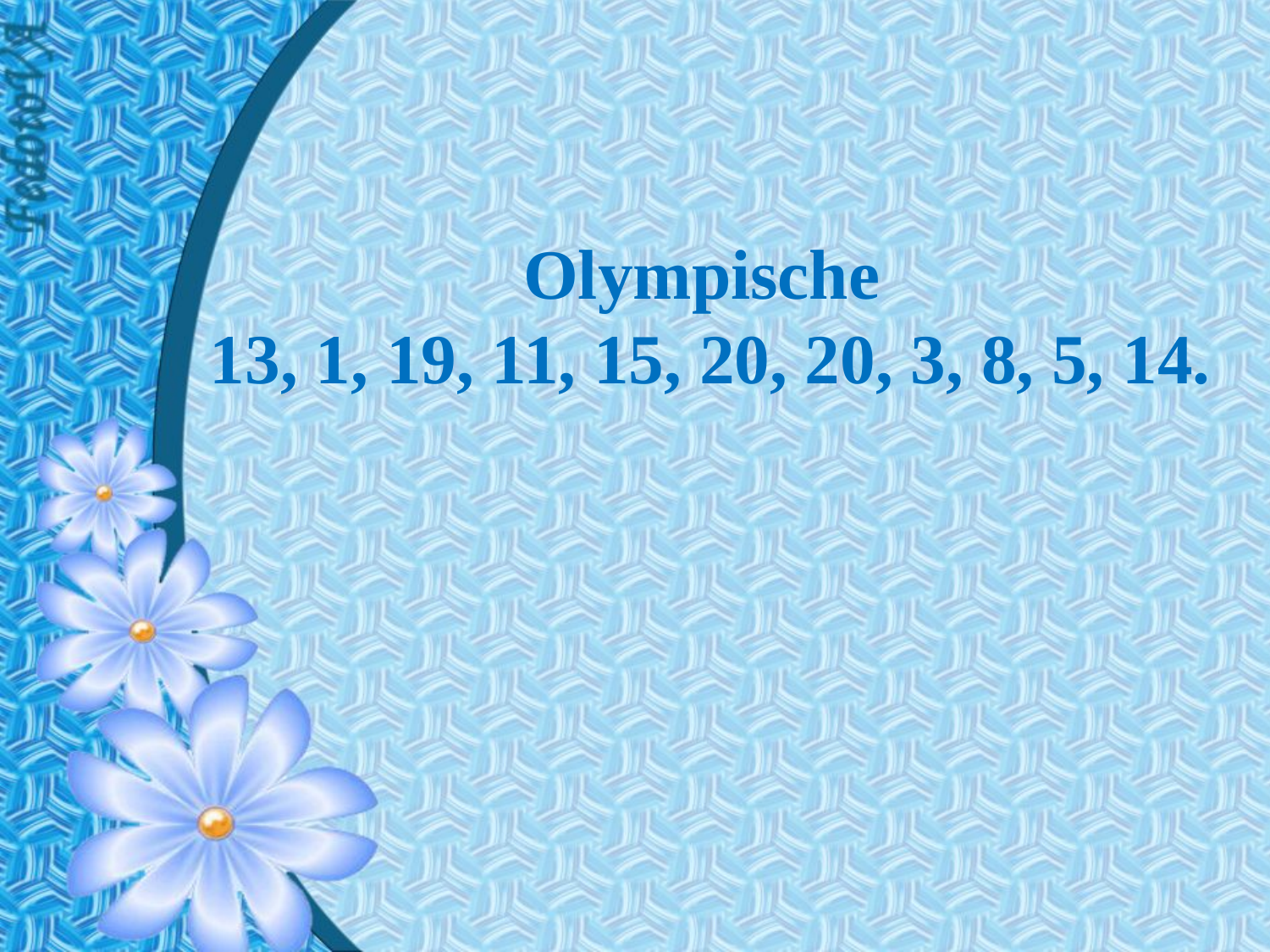

# Olympische 13, 1, 19, 11, 15, 20, 20, 3, 8, 5, 14.